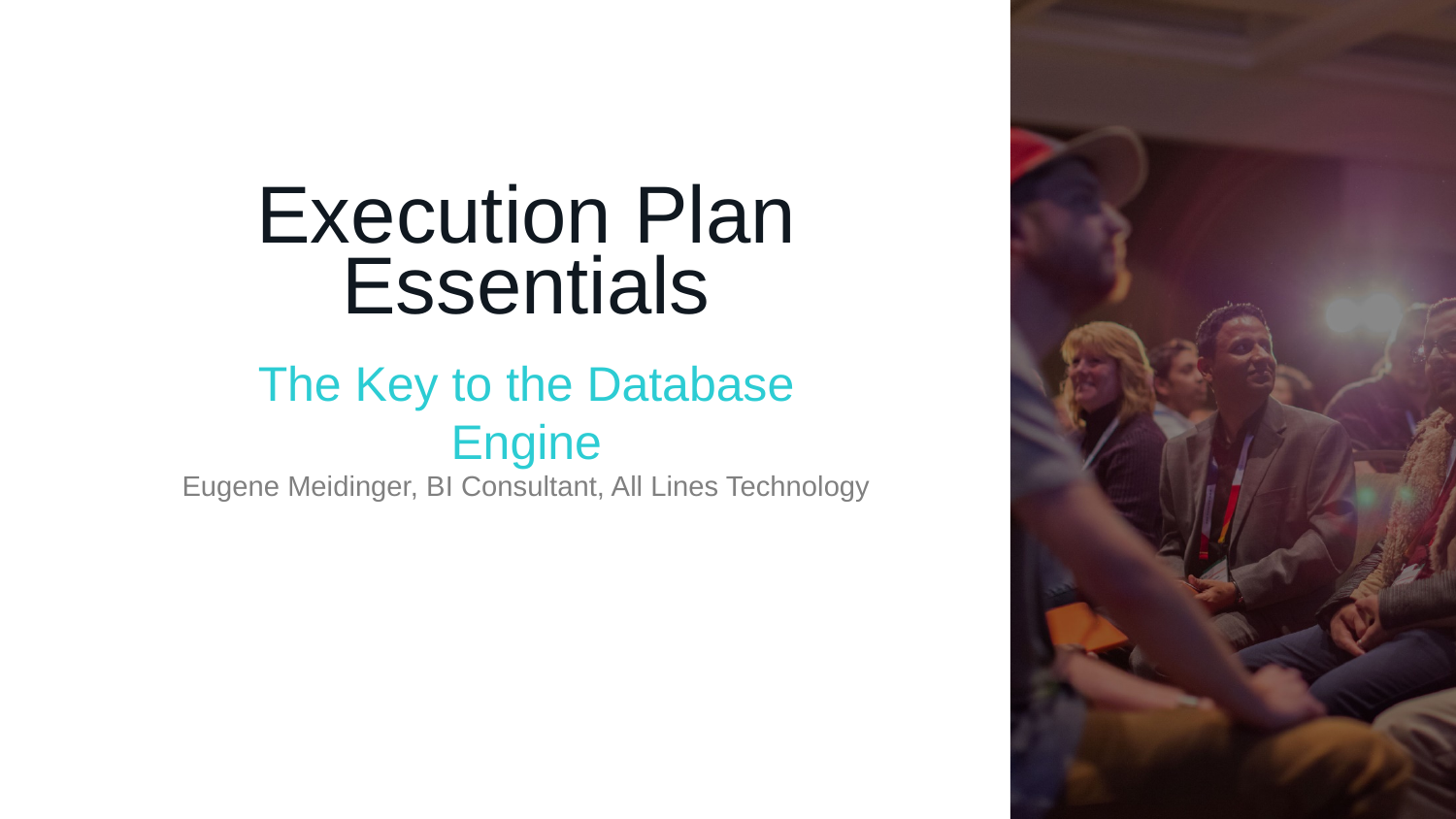

Execution Plan Essentials
The Key to the Database Engine
Eugene Meidinger, BI Consultant, All Lines Technology